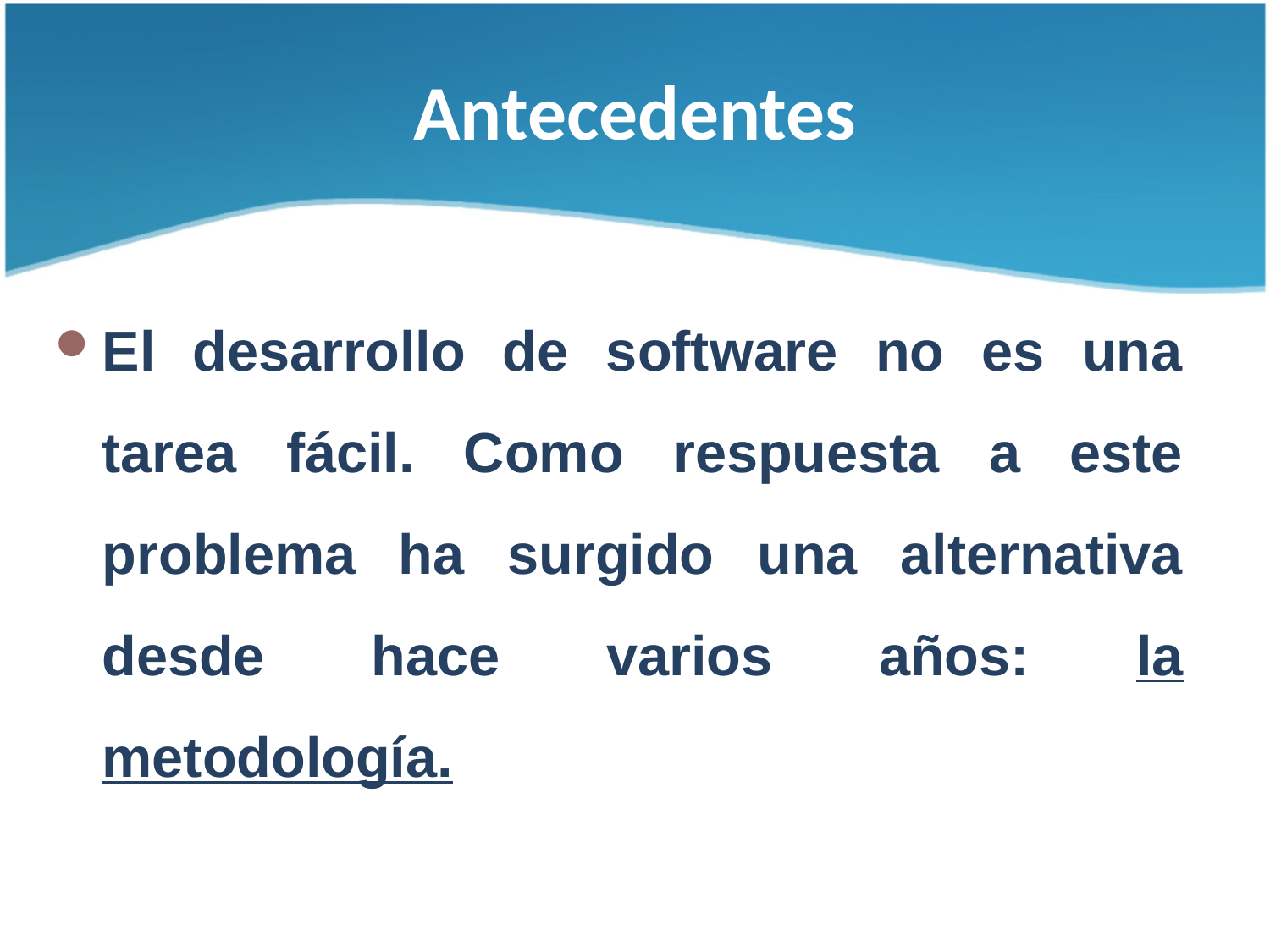

Antecedentes

El desarrollo de software no es una tarea fácil. Como respuesta a este problema ha surgido una alternativa desde hace varios años: la metodología.